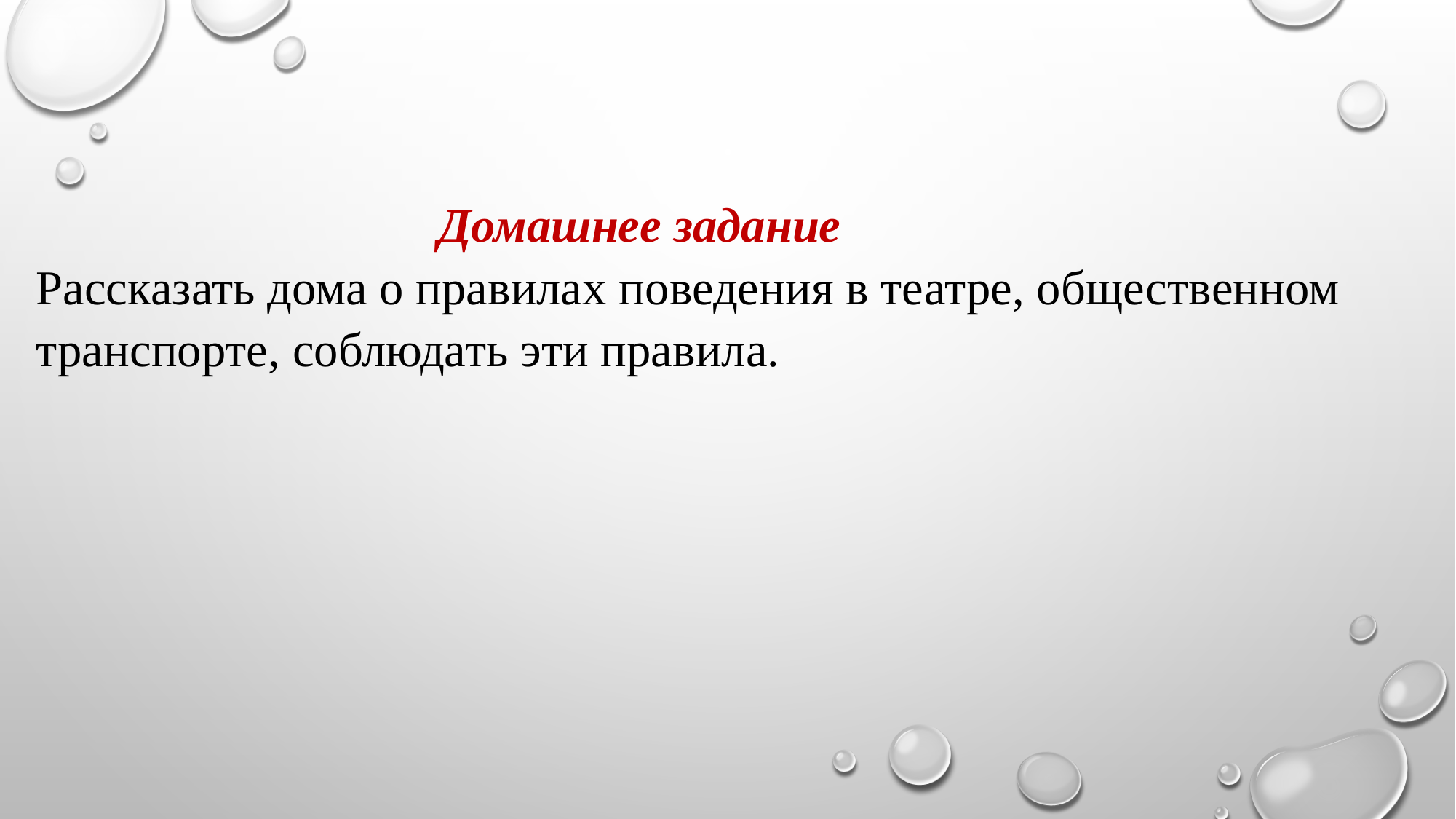

Домашнее задание
Рассказать дома о правилах поведения в театре, общественном транспорте, соблюдать эти правила.